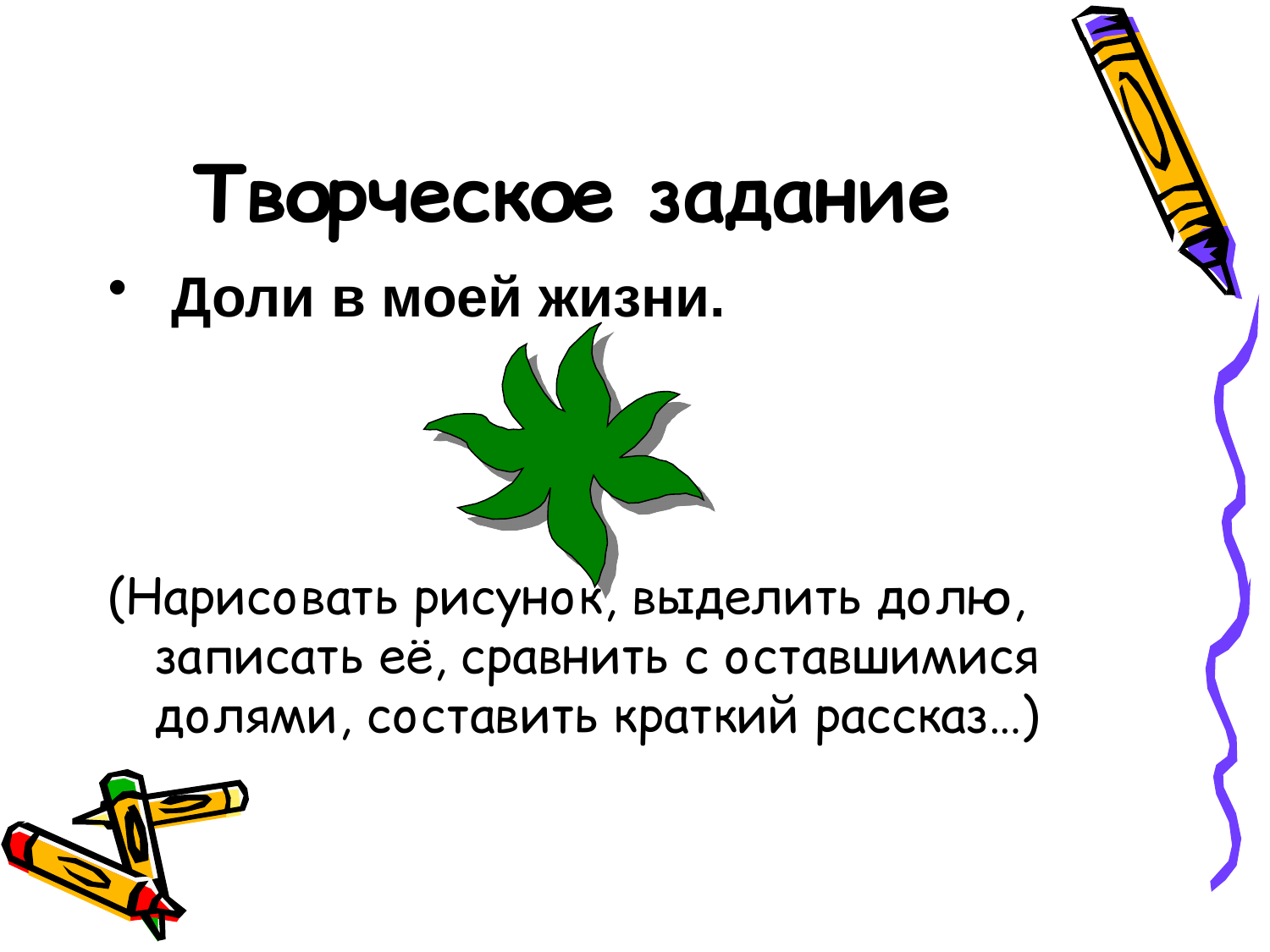

# Творческое задание
 Доли в моей жизни.

(Нарисовать рисунок, выделить долю, записать её, сравнить с оставшимися долями, составить краткий рассказ…)